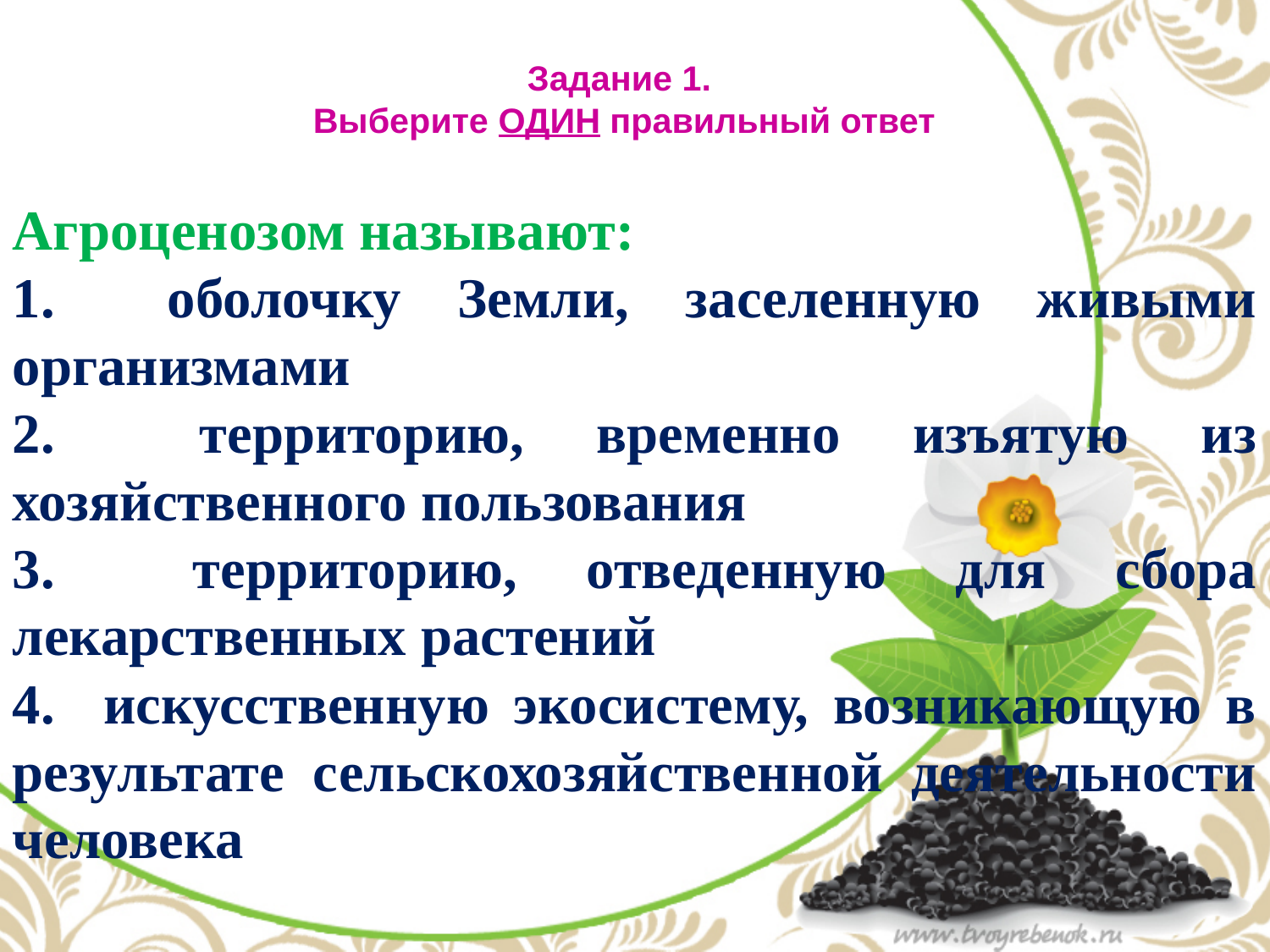

# Задание 1. Выберите ОДИН правильный ответ
Агроценозом называют:
  оболочку Земли, заселенную живыми организмами
  территорию, временно изъятую из хозяйственного пользования
  территорию, отведенную для сбора лекарственных растений
  искусственную экосистему, возникающую в результате сельскохозяйственной деятельности человека